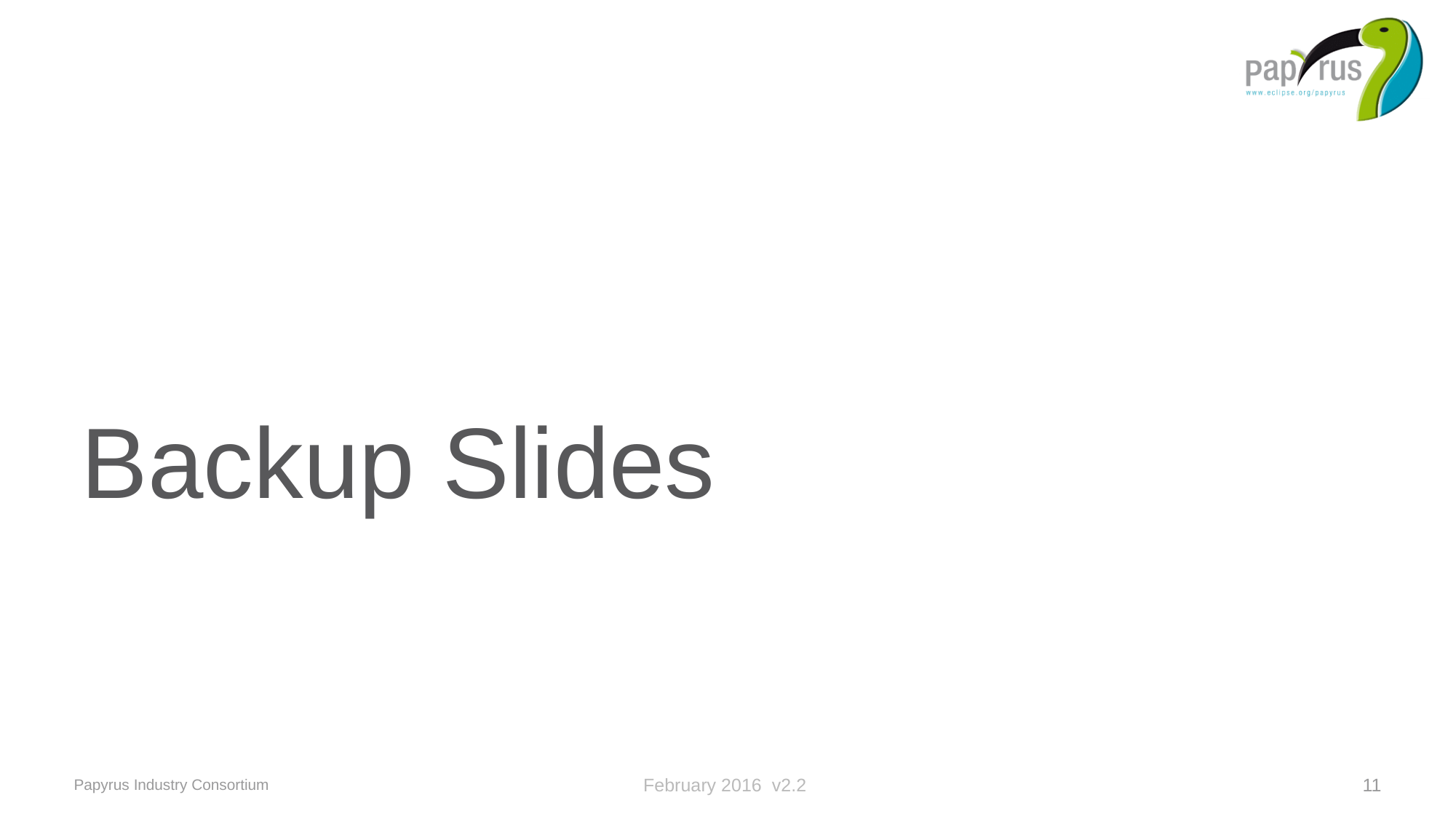

Backup Slides

Papyrus Industry Consortium
February 2016  v2.2
11